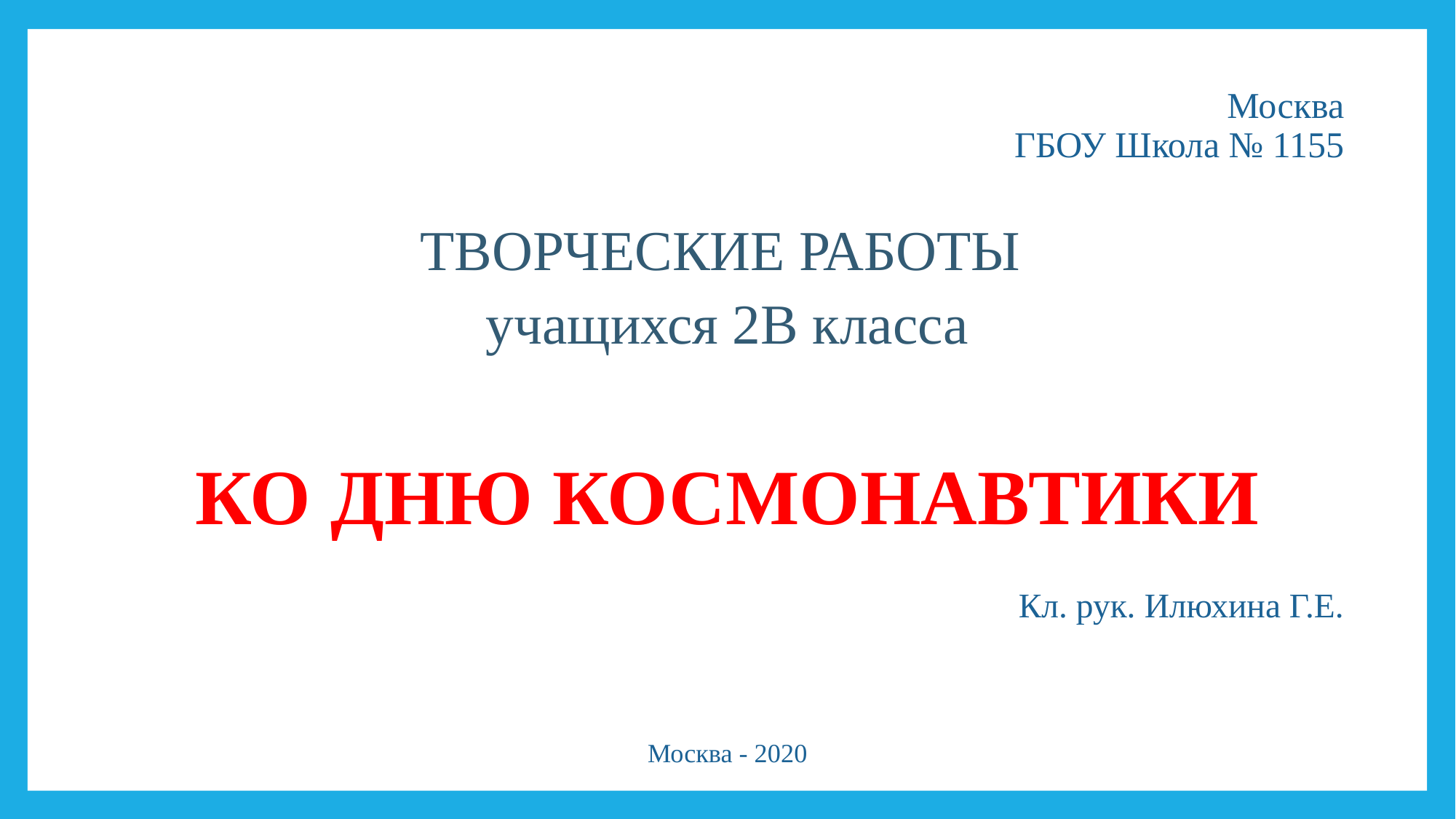

# Москва ГБОУ Школа № 1155

ТВОРЧЕСКИЕ РАБОТЫ
учащихся 2В класса

КО ДНЮ КОСМОНАВТИКИ

Кл. рук. Илюхина Г.Е.

Москва - 2020